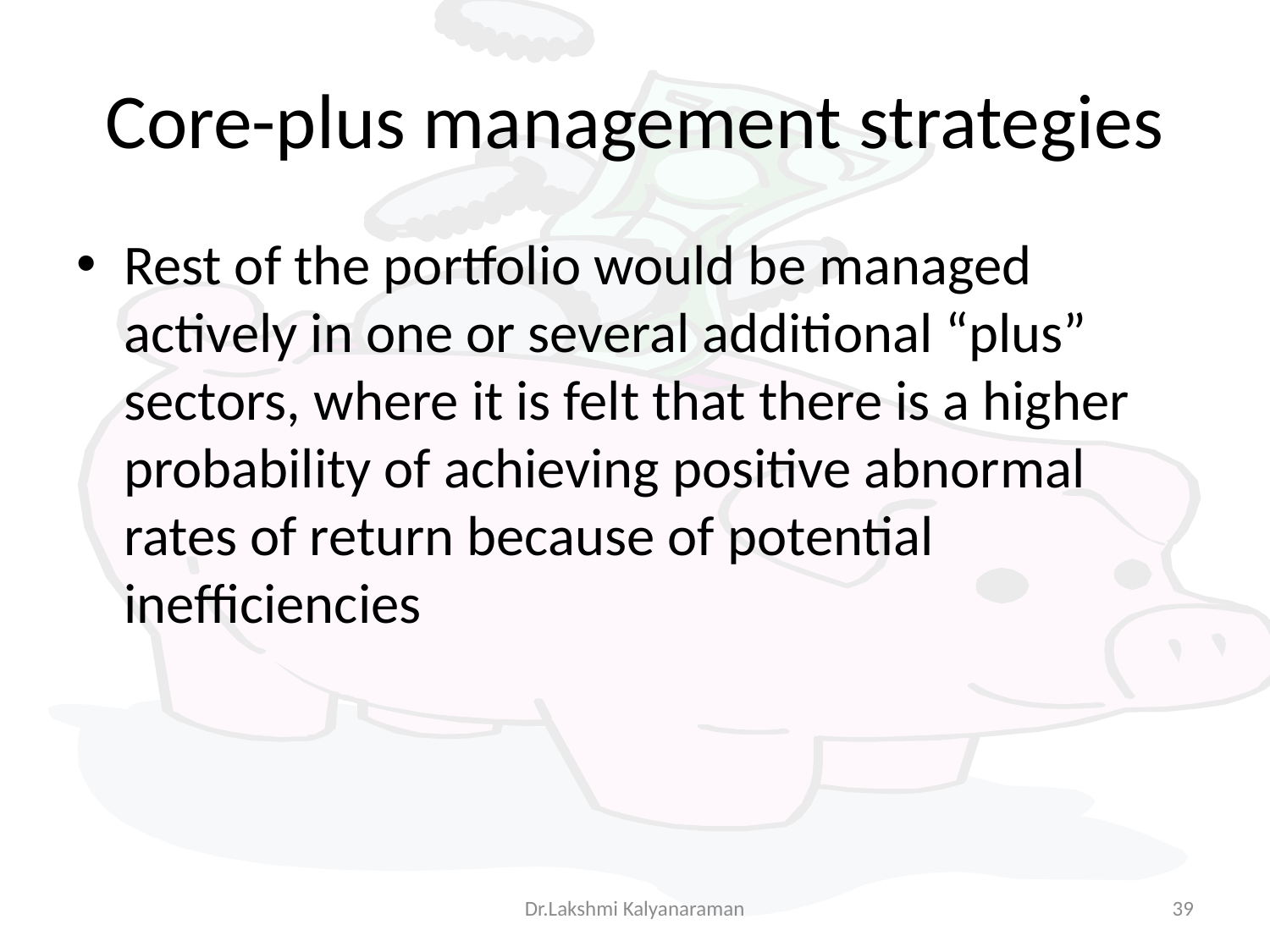

# Core-plus management strategies
Rest of the portfolio would be managed actively in one or several additional “plus” sectors, where it is felt that there is a higher probability of achieving positive abnormal rates of return because of potential inefficiencies

Dr.Lakshmi Kalyanaraman
39